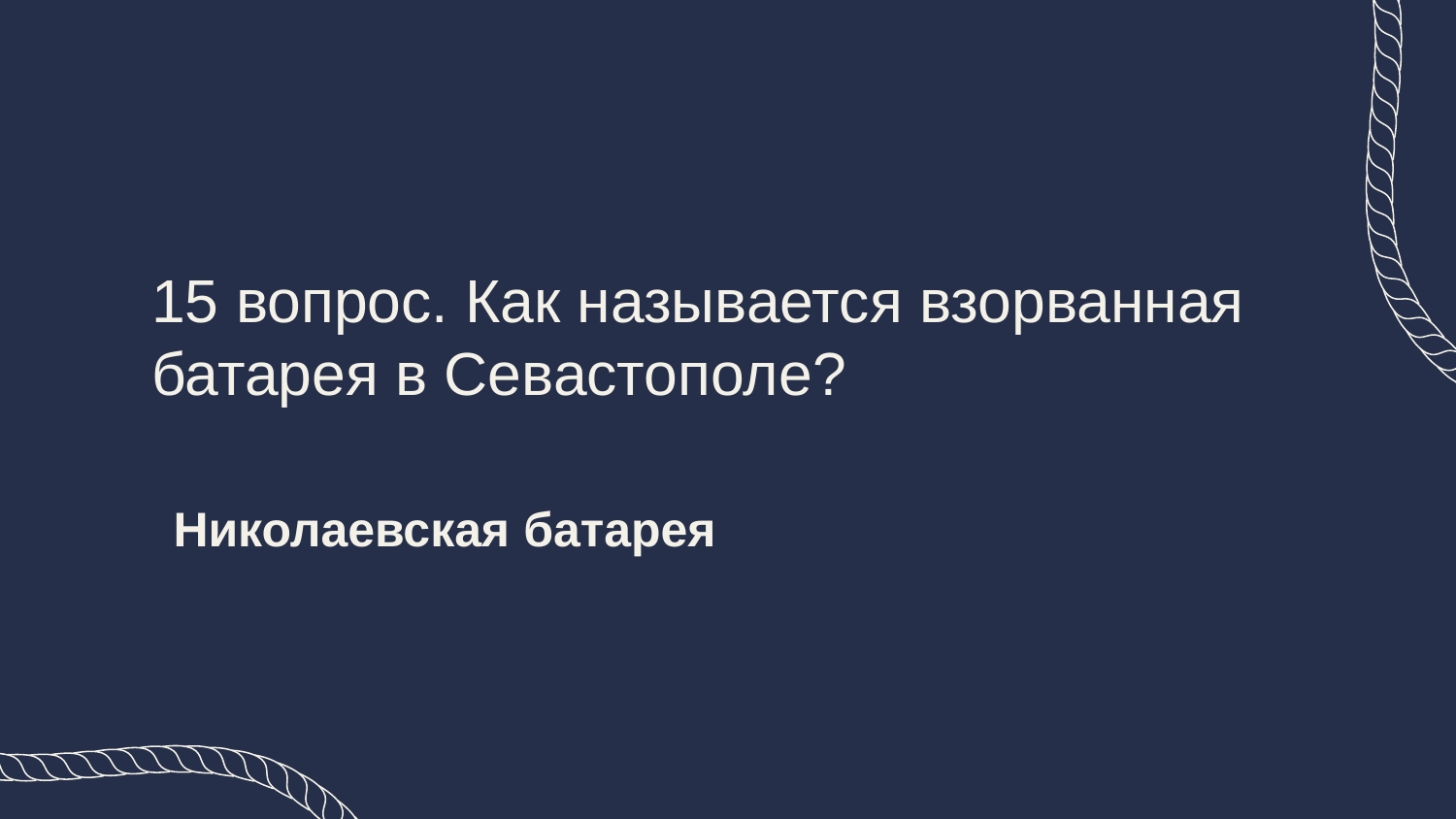

# 15 вопрос. Как называется взорванная батарея в Севастополе?
Николаевская батарея